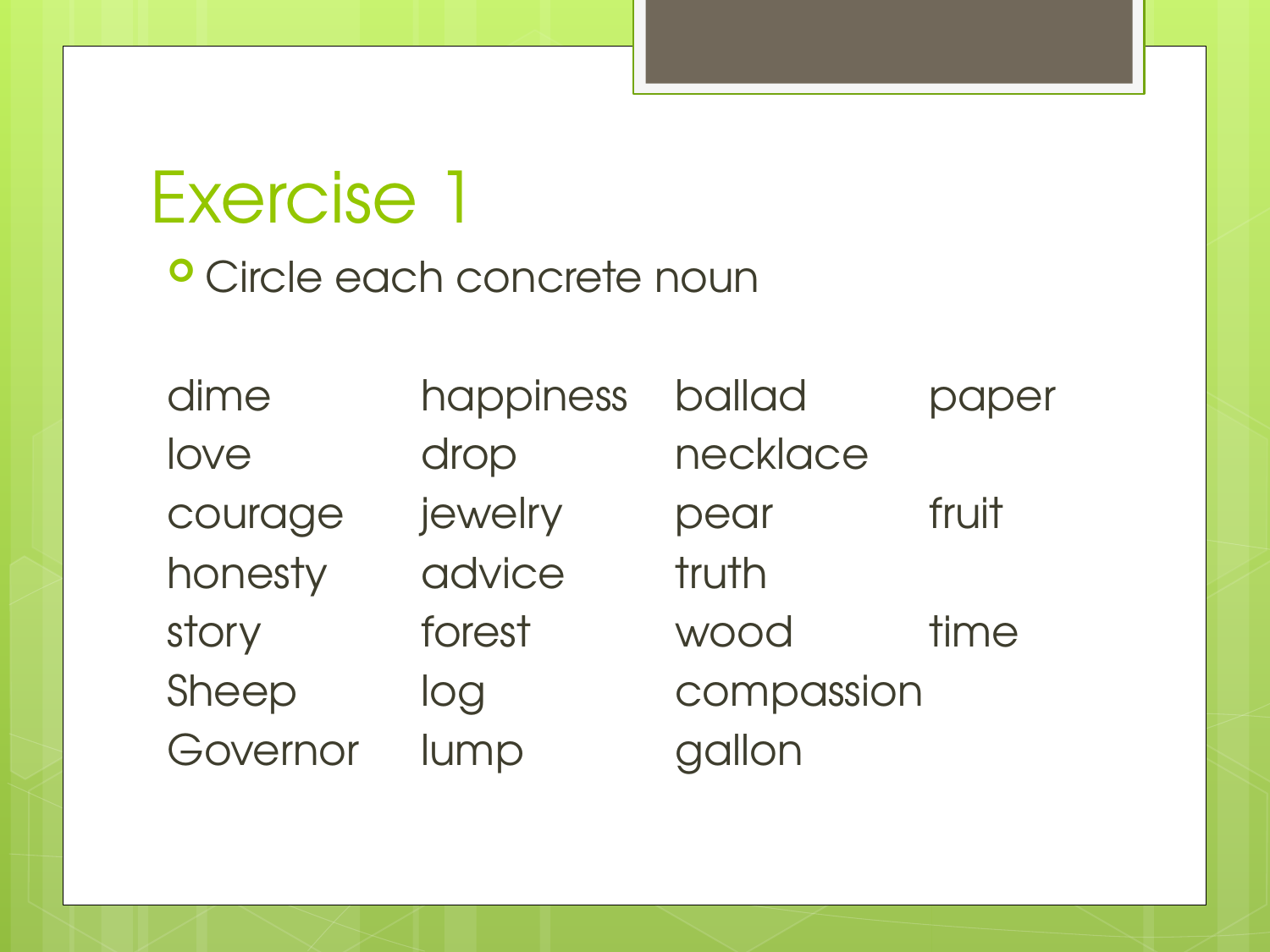

# Exercise 1
Circle each concrete noun

dime		happiness	ballad	paper
love		drop		necklace
courage 	jewelry	pear		fruit
honesty	advice	truth
story 		forest		wood		time
Sheep	log		compassion
Governor	lump		gallon